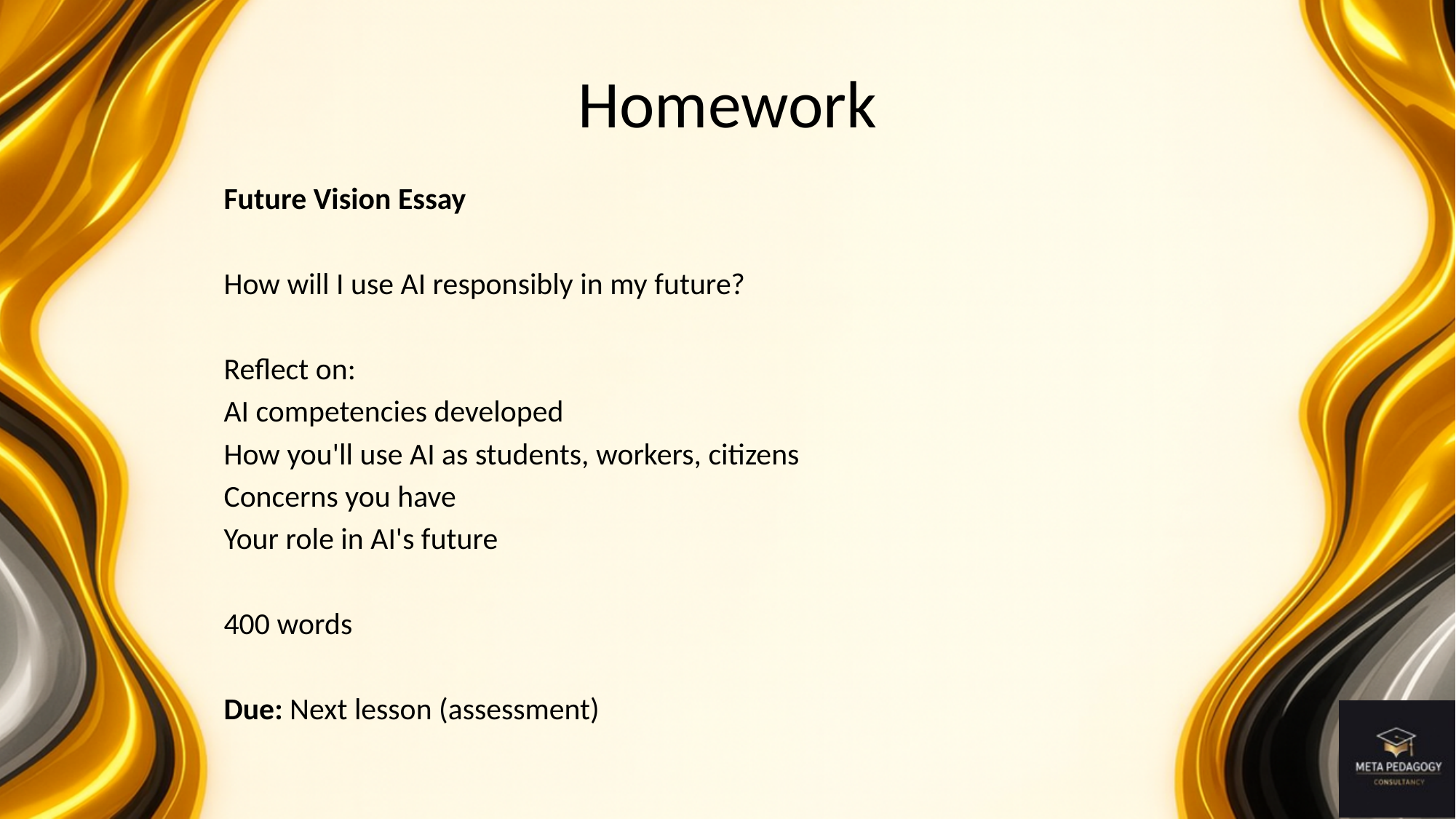

# Homework
Future Vision Essay

How will I use AI responsibly in my future?

Reflect on:
AI competencies developed
How you'll use AI as students, workers, citizens
Concerns you have
Your role in AI's future

400 words

Due: Next lesson (assessment)